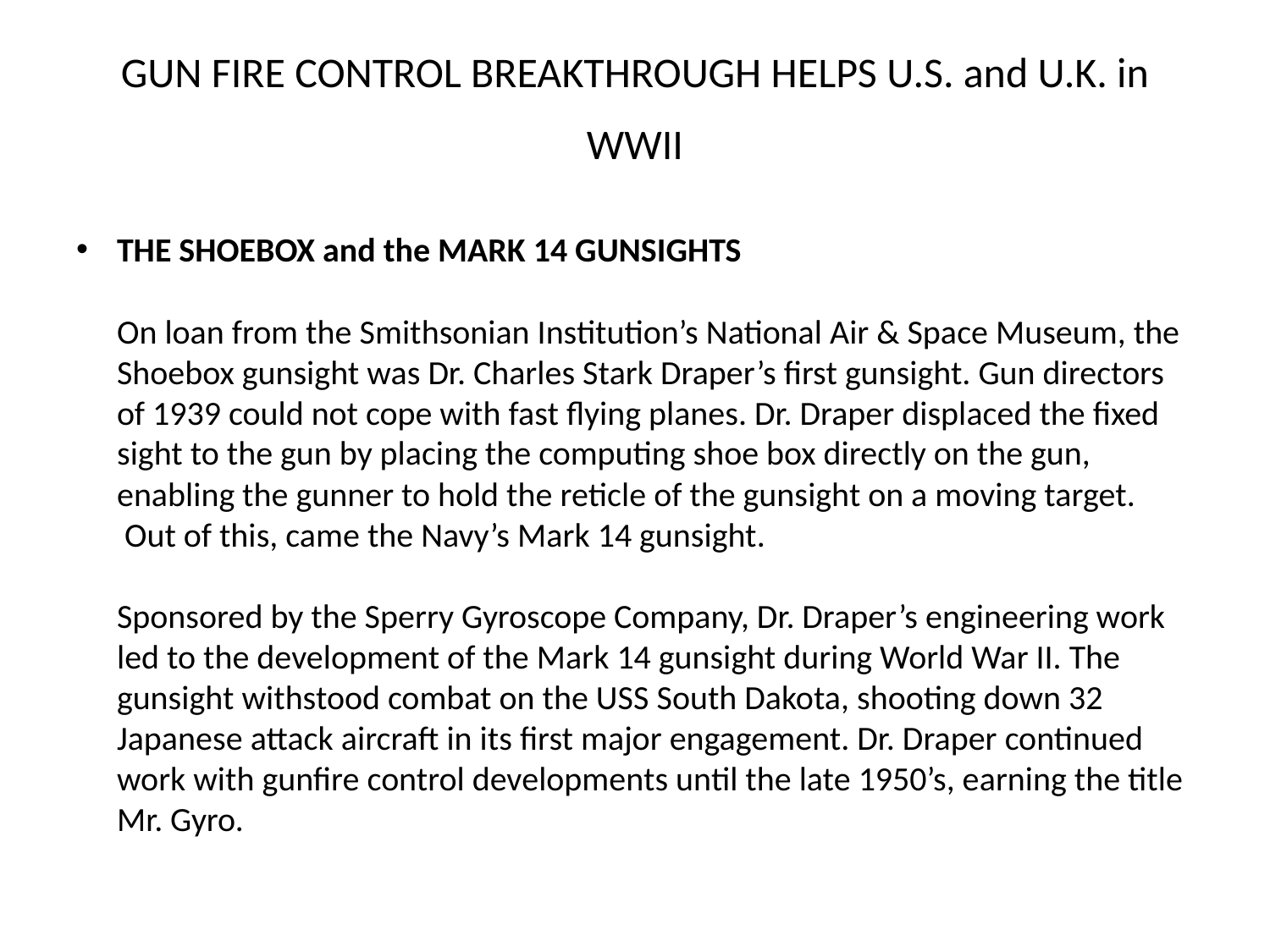

# GUN FIRE CONTROL BREAKTHROUGH HELPS U.S. and U.K. in WWII
THE SHOEBOX and the MARK 14 GUNSIGHTS
On loan from the Smithsonian Institution’s National Air & Space Museum, the Shoebox gunsight was Dr. Charles Stark Draper’s first gunsight. Gun directors of 1939 could not cope with fast flying planes. Dr. Draper displaced the fixed sight to the gun by placing the computing shoe box directly on the gun, enabling the gunner to hold the reticle of the gunsight on a moving target.  Out of this, came the Navy’s Mark 14 gunsight.
Sponsored by the Sperry Gyroscope Company, Dr. Draper’s engineering work led to the development of the Mark 14 gunsight during World War II. The gunsight withstood combat on the USS South Dakota, shooting down 32 Japanese attack aircraft in its first major engagement. Dr. Draper continued work with gunfire control developments until the late 1950’s, earning the title Mr. Gyro.